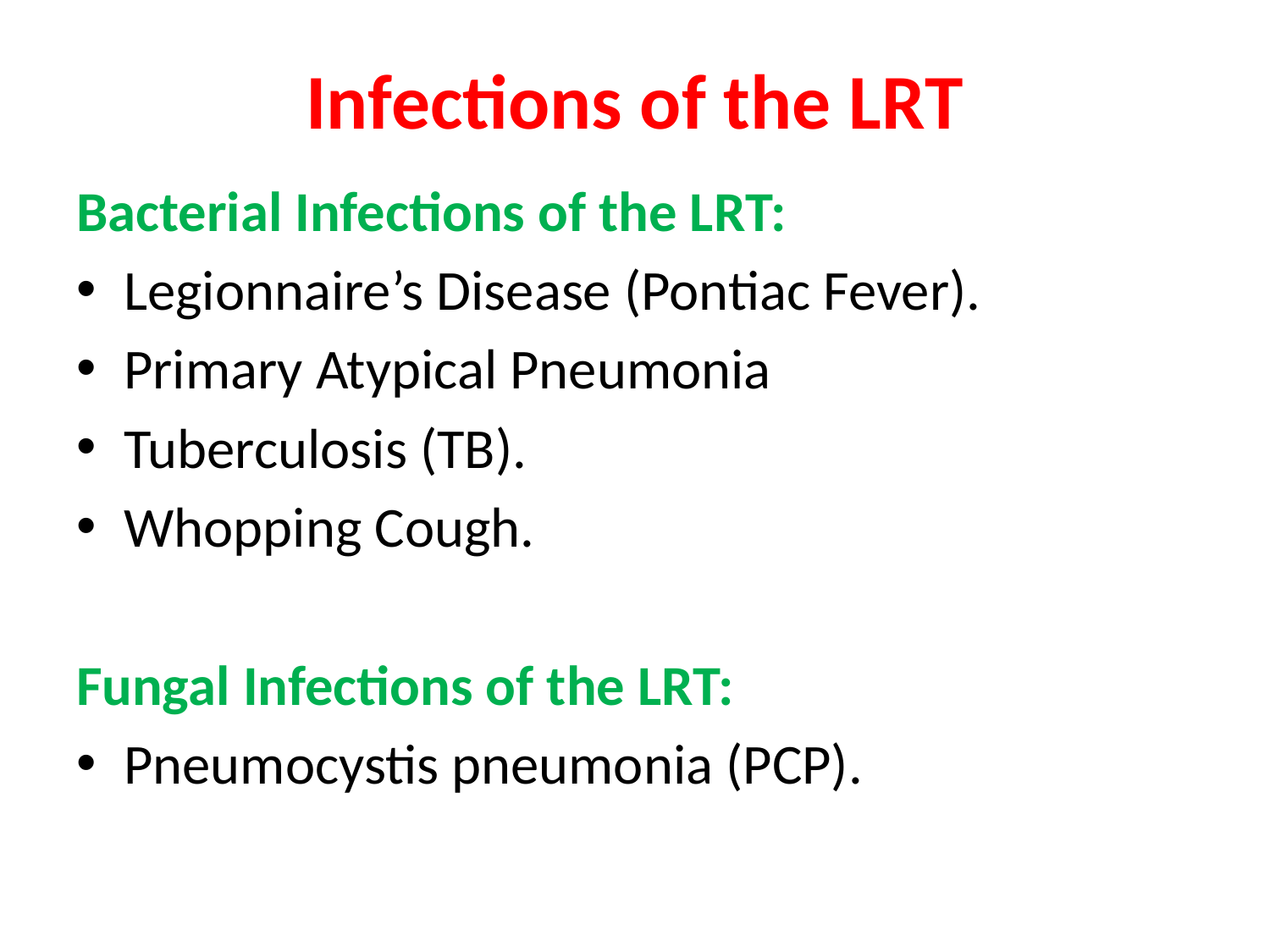

# Infections of the LRT
Bacterial Infections of the LRT:
Legionnaire’s Disease (Pontiac Fever).
Primary Atypical Pneumonia
Tuberculosis (TB).
Whopping Cough.

Fungal Infections of the LRT:
Pneumocystis pneumonia (PCP).